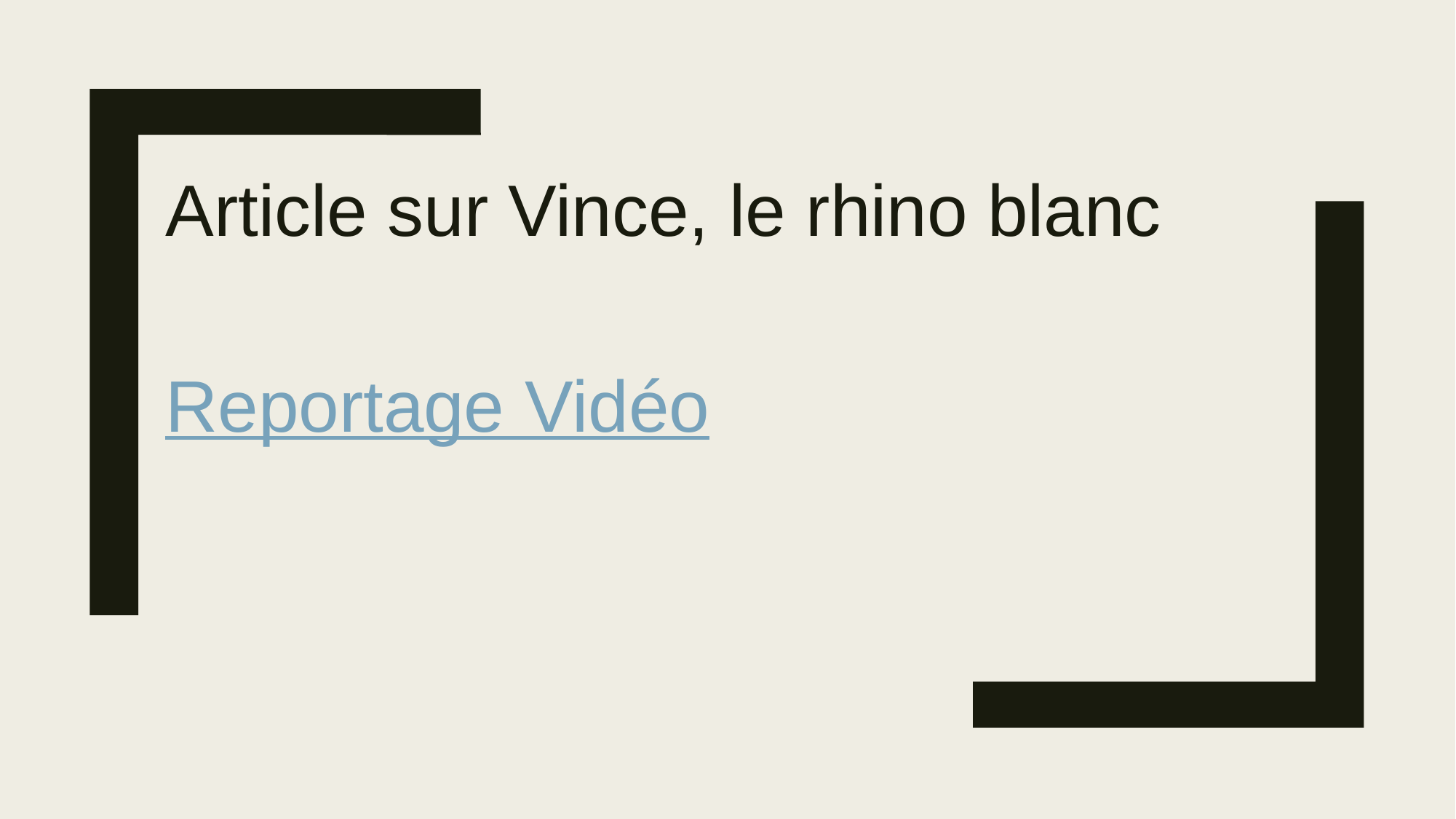

Article sur Vince, le rhino blanc

Reportage Vidéo